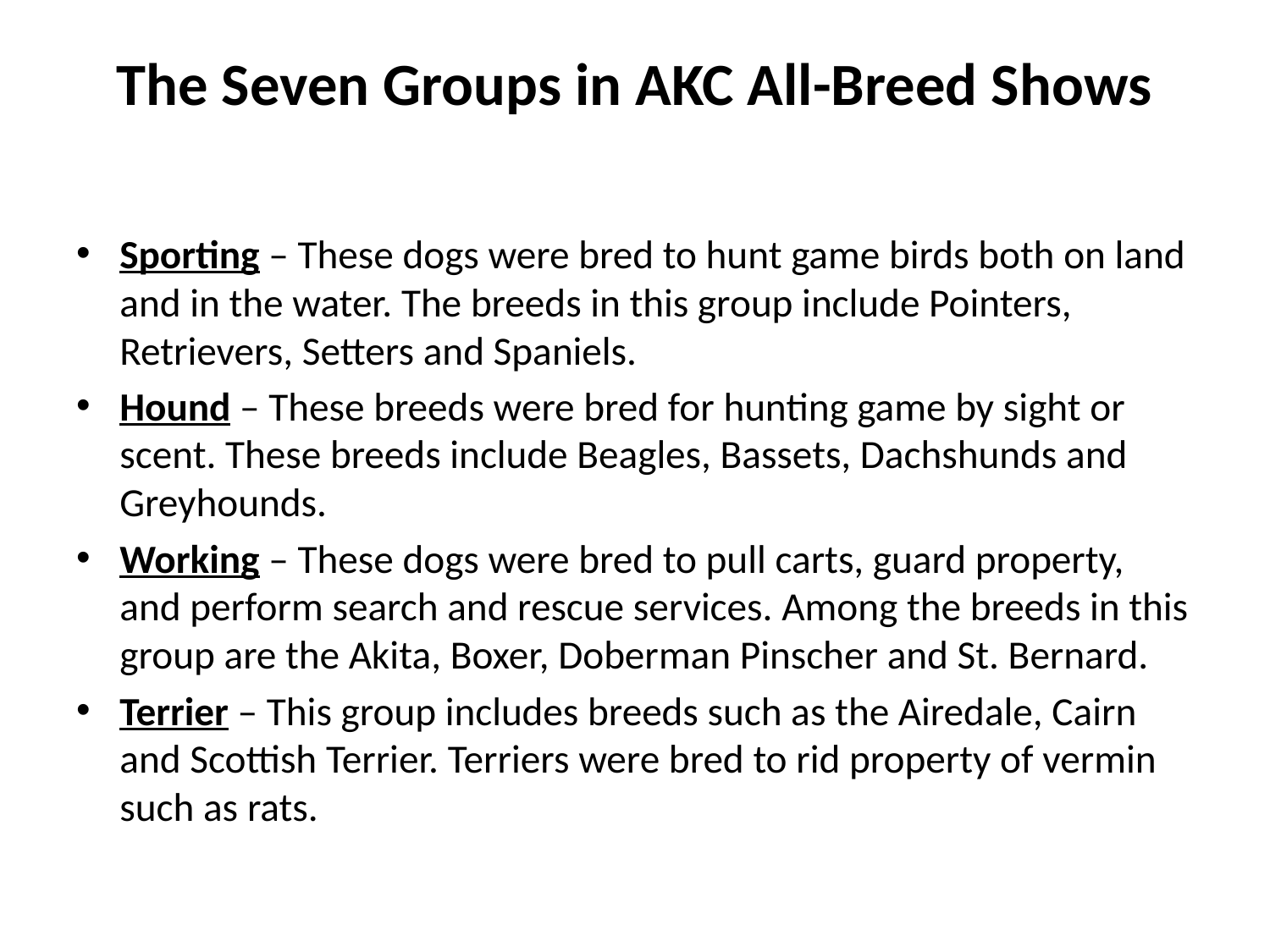

# The Seven Groups in AKC All-Breed Shows
Sporting – These dogs were bred to hunt game birds both on land and in the water. The breeds in this group include Pointers, Retrievers, Setters and Spaniels.
Hound – These breeds were bred for hunting game by sight or scent. These breeds include Beagles, Bassets, Dachshunds and Greyhounds.
Working – These dogs were bred to pull carts, guard property, and perform search and rescue services. Among the breeds in this group are the Akita, Boxer, Doberman Pinscher and St. Bernard.
Terrier – This group includes breeds such as the Airedale, Cairn and Scottish Terrier. Terriers were bred to rid property of vermin such as rats.